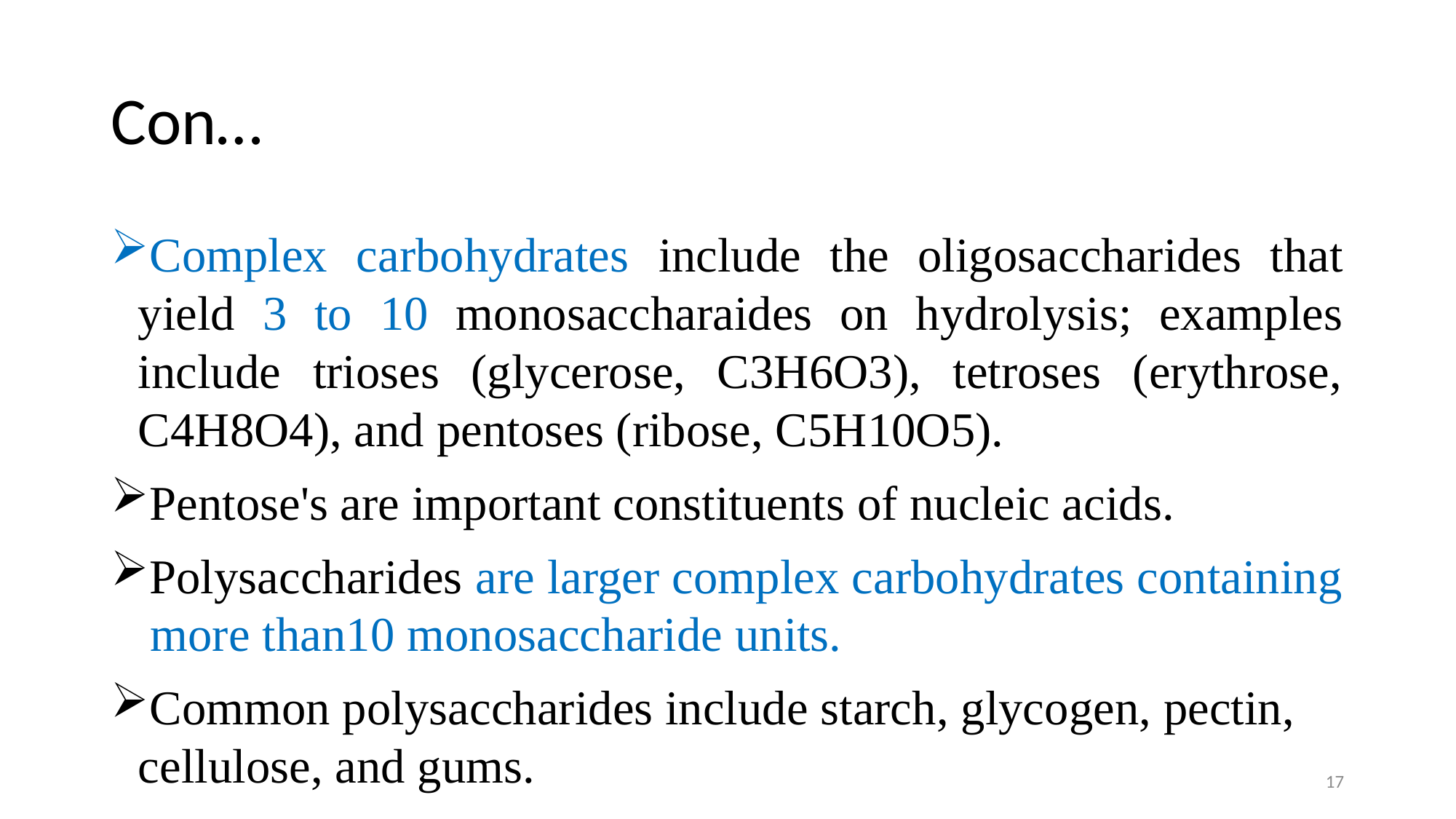

# Con…
Complex carbohydrates include the oligosaccharides that yield 3 to 10 monosaccharaides on hydrolysis; examples include trioses (glycerose, C3H6O3), tetroses (erythrose, C4H8O4), and pentoses (ribose, C5H10O5).
Pentose's are important constituents of nucleic acids.
Polysaccharides are larger complex carbohydrates containing  more than10 monosaccharide units.
Common polysaccharides include starch, glycogen, pectin, cellulose, and gums.
17